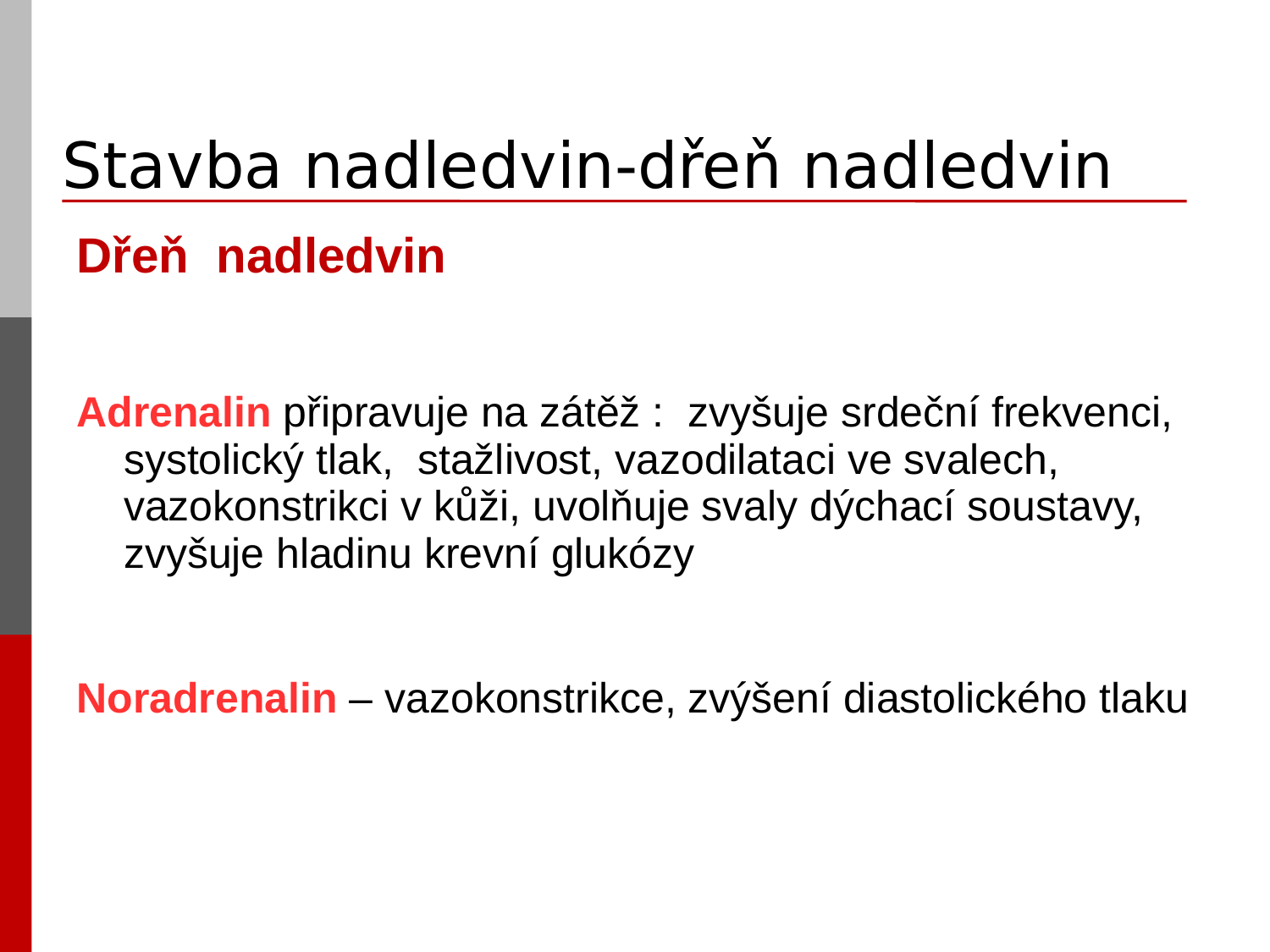

# Stavba nadledvin-dřeň nadledvin
Dřeň  nadledvin

Adrenalin připravuje na zátěž :  zvyšuje srdeční frekvenci, systolický tlak,  stažlivost, vazodilataci ve svalech, vazokonstrikci v kůži, uvolňuje svaly dýchací soustavy,  zvyšuje hladinu krevní glukózy

Noradrenalin – vazokonstrikce, zvýšení diastolického tlaku